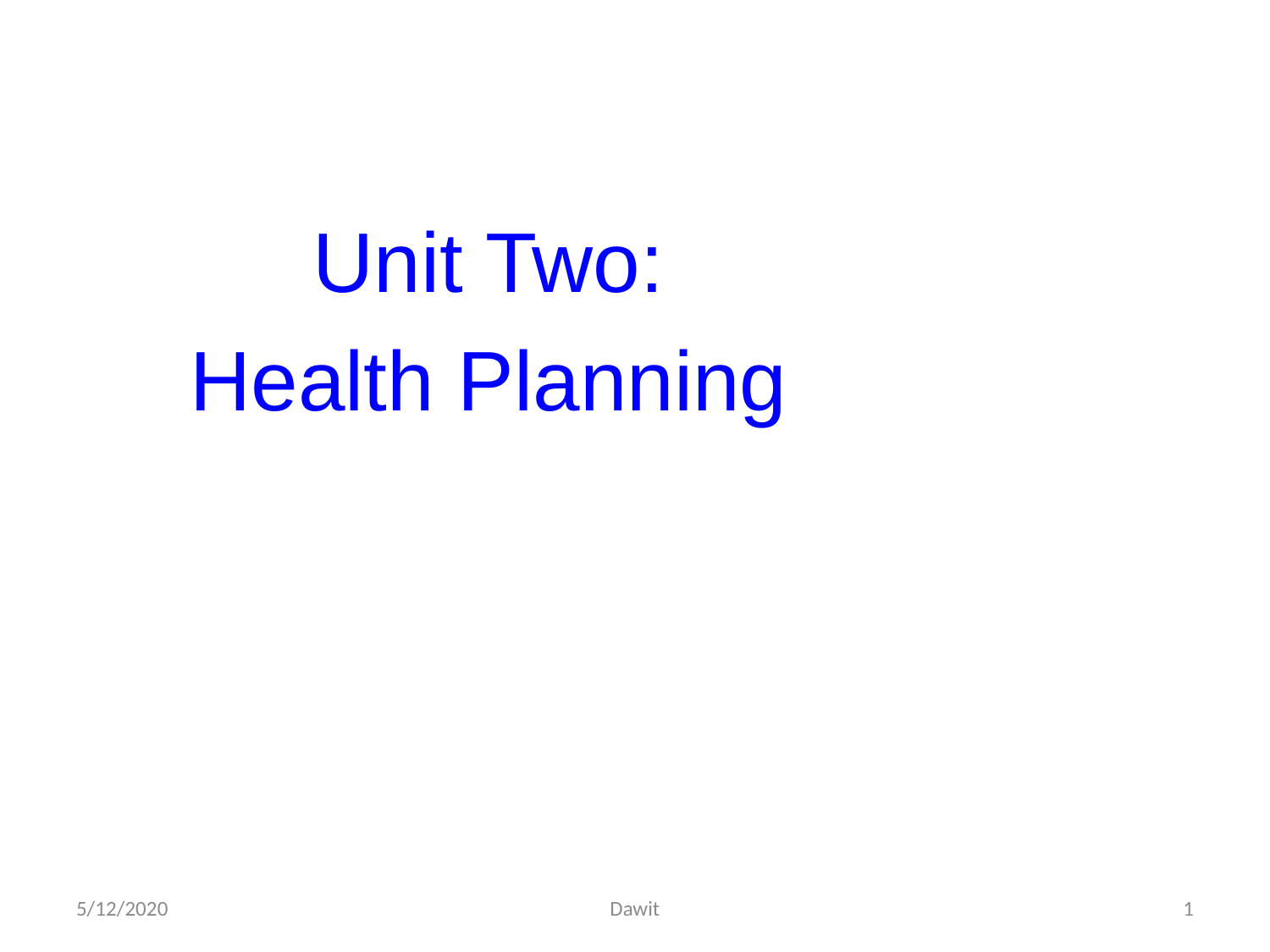

Unit Two:
Health Planning

5/12/2020
Dawit
1